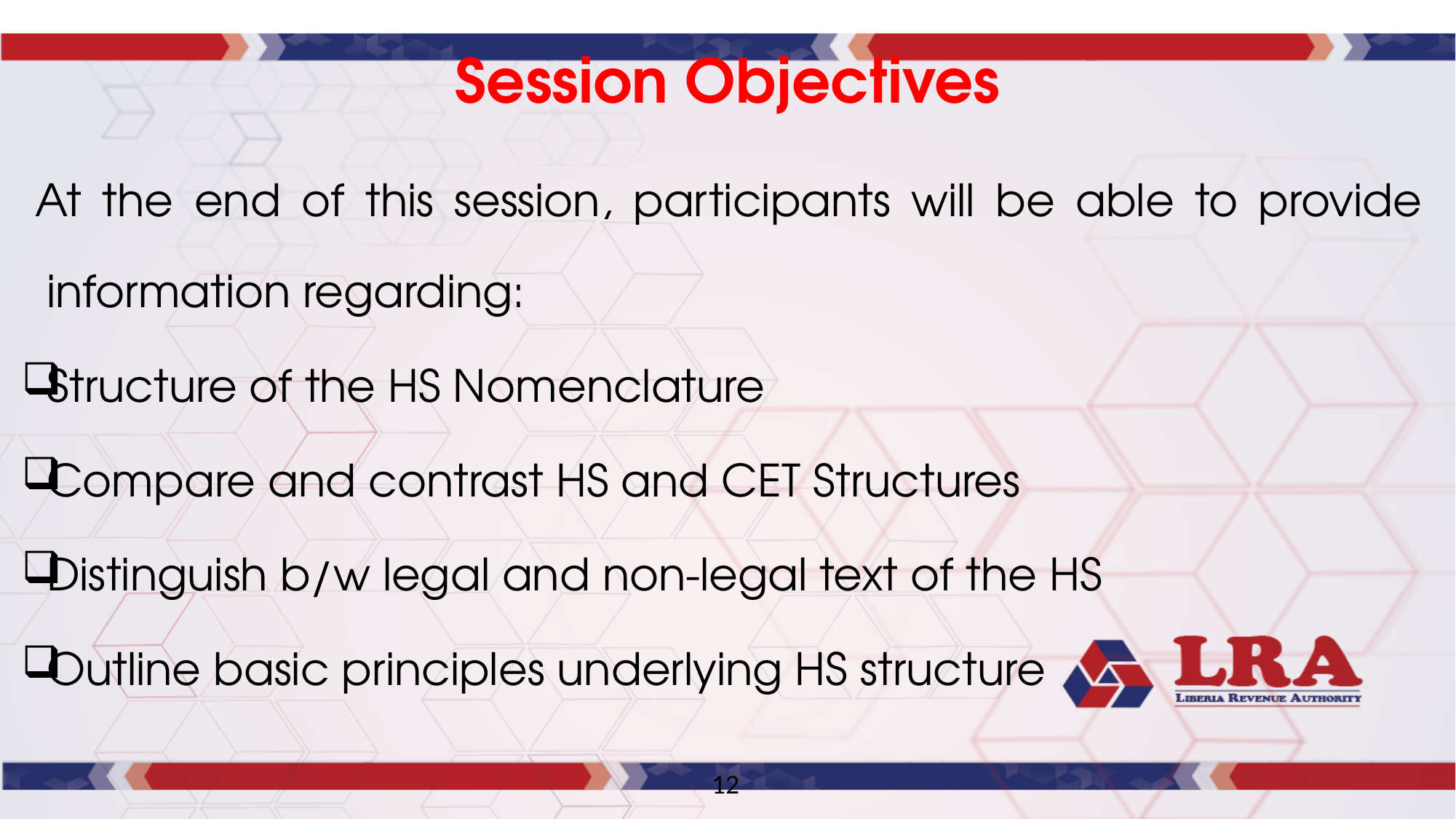

# Session Objectives
 At the end of this session, participants will be able to provide information regarding:
Structure of the HS Nomenclature
Compare and contrast HS and CET Structures
Distinguish b/w legal and non-legal text of the HS
Outline basic principles underlying HS structure

12